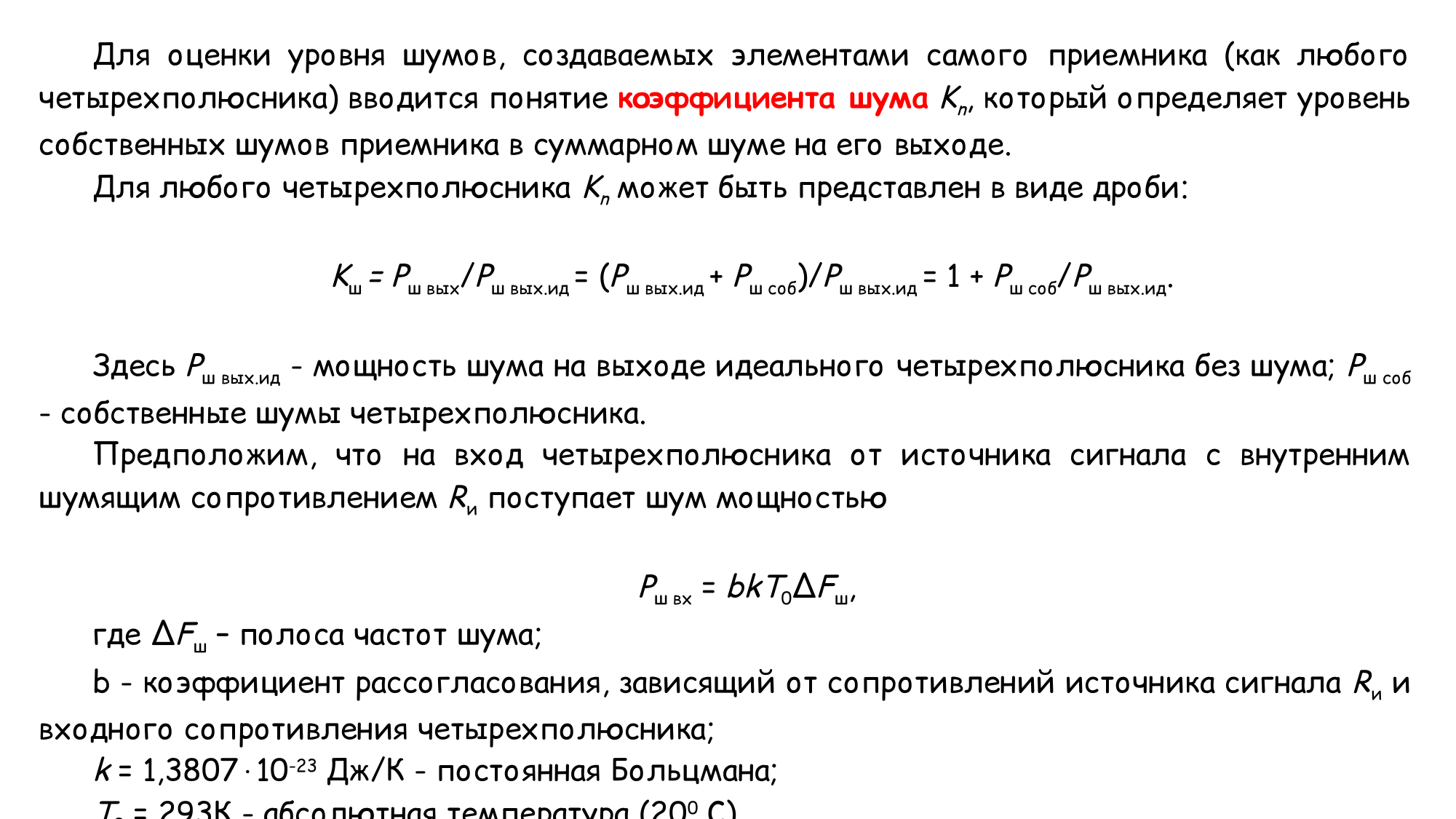

Для оценки уровня шумов, создаваемых элементами самого приемника (как любого четырехполюсника) вводится понятие коэффициента шума Kn, который определяет уровень собственных шумов приемника в суммарном шуме на его выходе.
Для любого четырехполюсника Kn может быть представлен в виде дроби:

Kш = Pш вых/Pш вых.ид = (Pш вых.ид + Pш соб)/Pш вых.ид = 1 + Pш соб/Pш вых.ид.

Здесь Pш вых.ид - мощность шума на выходе идеального четырехполюсника без шума; Pш соб - собственные шумы четырехполюсника.
Предположим, что на вход четырехполюсника от источника сигнала с внутренним шумящим сопротивлением Rи поступает шум мощностью

Pш вх = bkT0ΔFш,
где ΔFш – полоса частот шума;
b - коэффициент рассогласования, зависящий от сопротивлений источника сигнала Rи и входного сопротивления четырехполюсника;
k = 1,3807⋅10-23 Дж/К - постоянная Больцмана;
T0 = 293К - абсолютная температура (200 С).